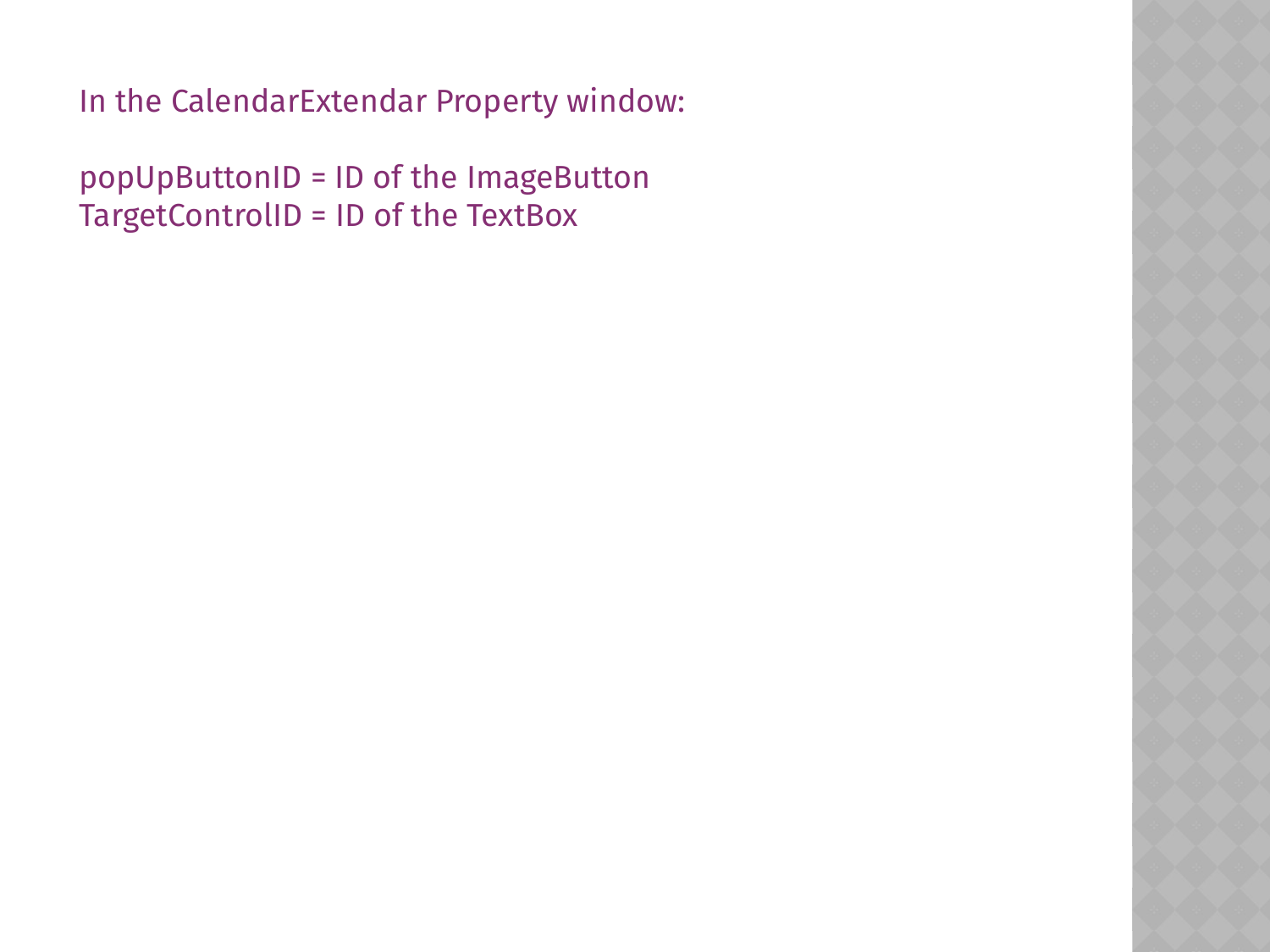

In the CalendarExtendar Property window:

popUpButtonID = ID of the ImageButton
TargetControlID = ID of the TextBox